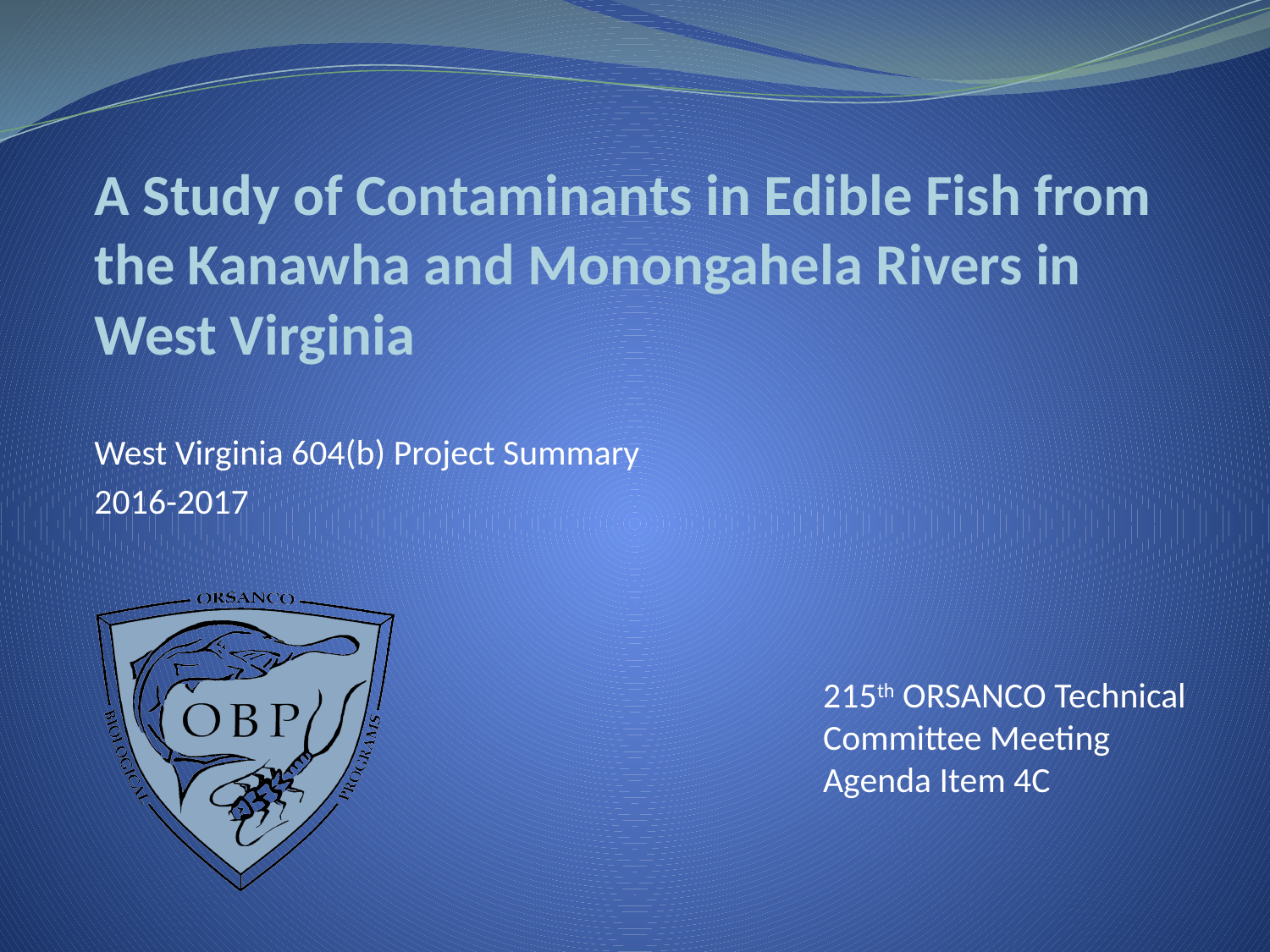

A Study of Contaminants in Edible Fish from the Kanawha and Monongahela Rivers in West Virginia

West Virginia 604(b) Project Summary
2016-2017
215th ORSANCO Technical Committee Meeting
Agenda Item 4C